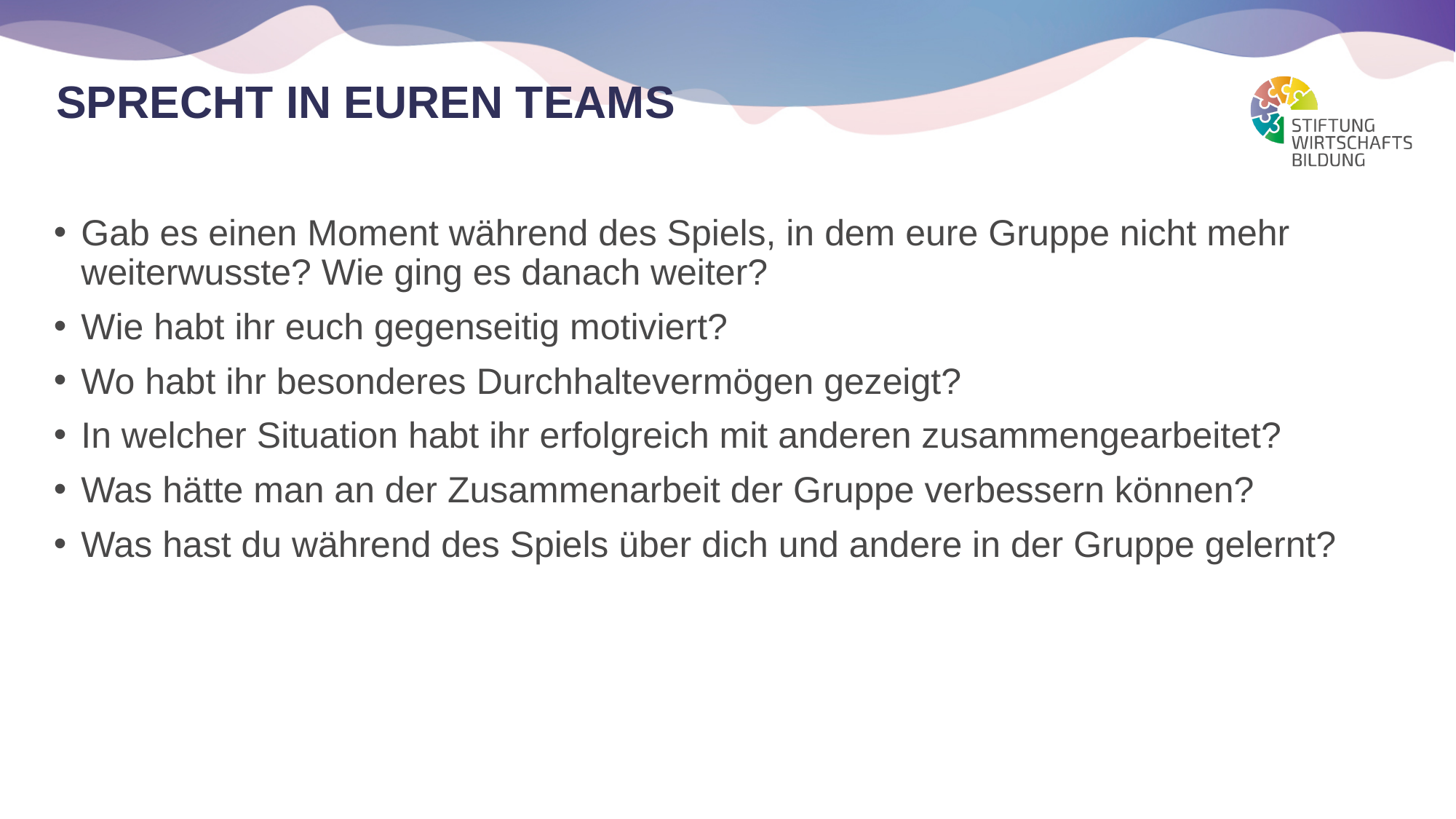

# Sprecht in euren Teams
Gab es einen Moment während des Spiels, in dem eure Gruppe nicht mehr weiterwusste? Wie ging es danach weiter?
Wie habt ihr euch gegenseitig motiviert?
Wo habt ihr besonderes Durchhaltevermögen gezeigt?
In welcher Situation habt ihr erfolgreich mit anderen zusammengearbeitet?
Was hätte man an der Zusammenarbeit der Gruppe verbessern können?
Was hast du während des Spiels über dich und andere in der Gruppe gelernt?